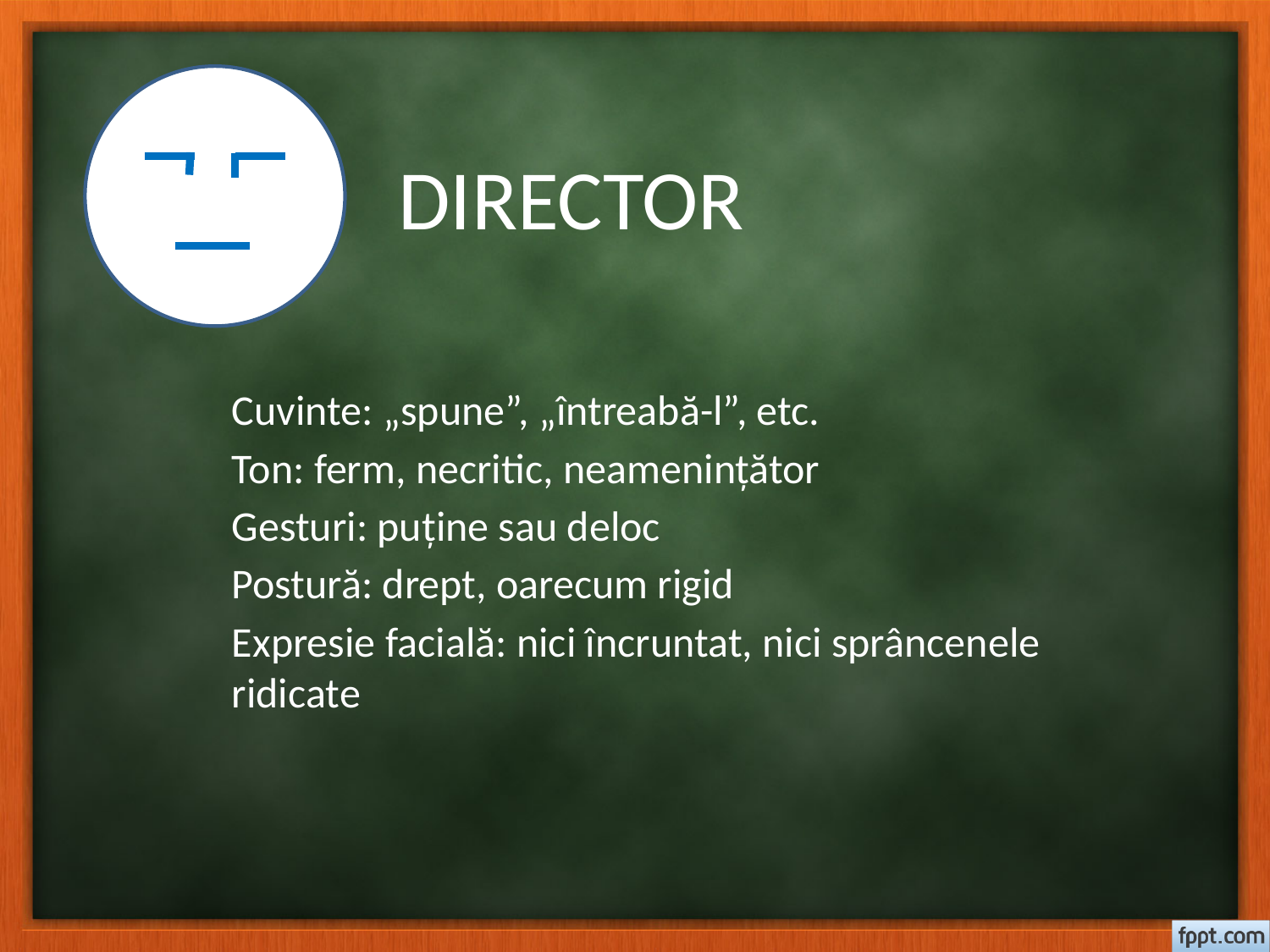

DIRECTOR
Cuvinte: „spune”, „întreabă-l”, etc.
Ton: ferm, necritic, neamenințător
Gesturi: puține sau deloc
Postură: drept, oarecum rigid
Expresie facială: nici încruntat, nici sprâncenele ridicate